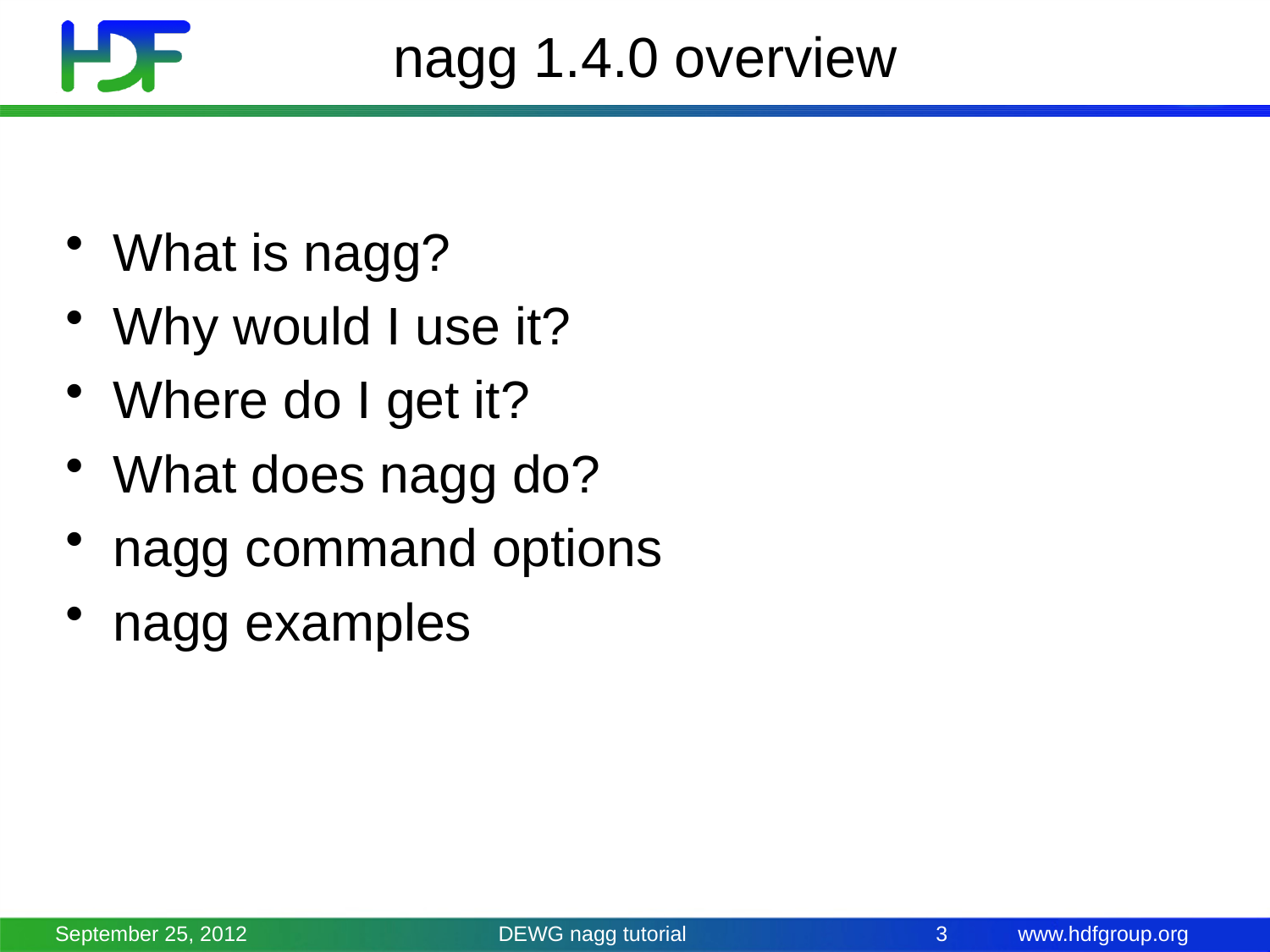

# nagg 1.4.0 overview

What is nagg?
Why would I use it?
Where do I get it?
What does nagg do?
nagg command options
nagg examples

September 25, 2012
DEWG nagg tutorial
3